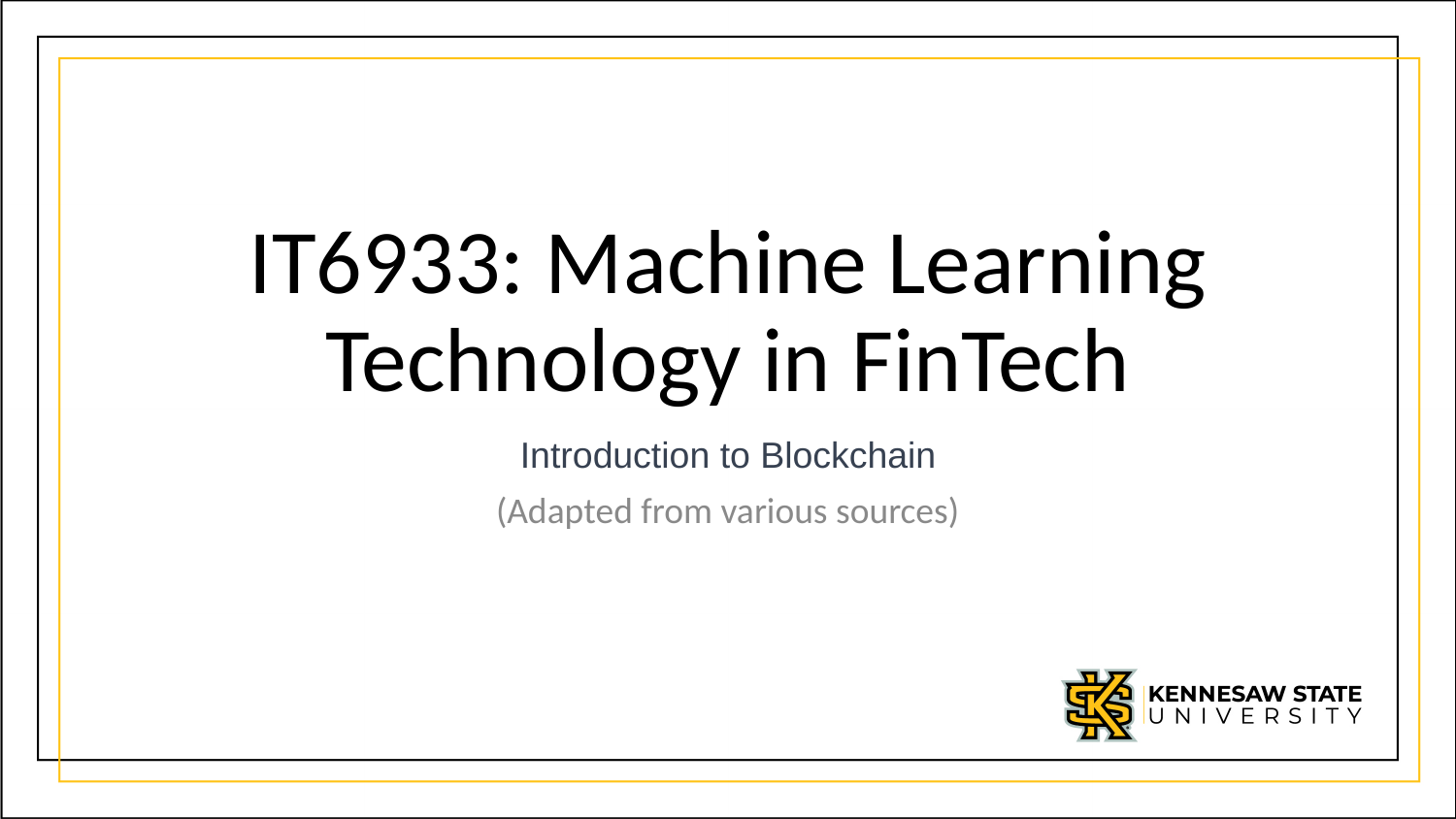

# IT6933: Machine Learning Technology in FinTech
Introduction to Blockchain
(Adapted from various sources)